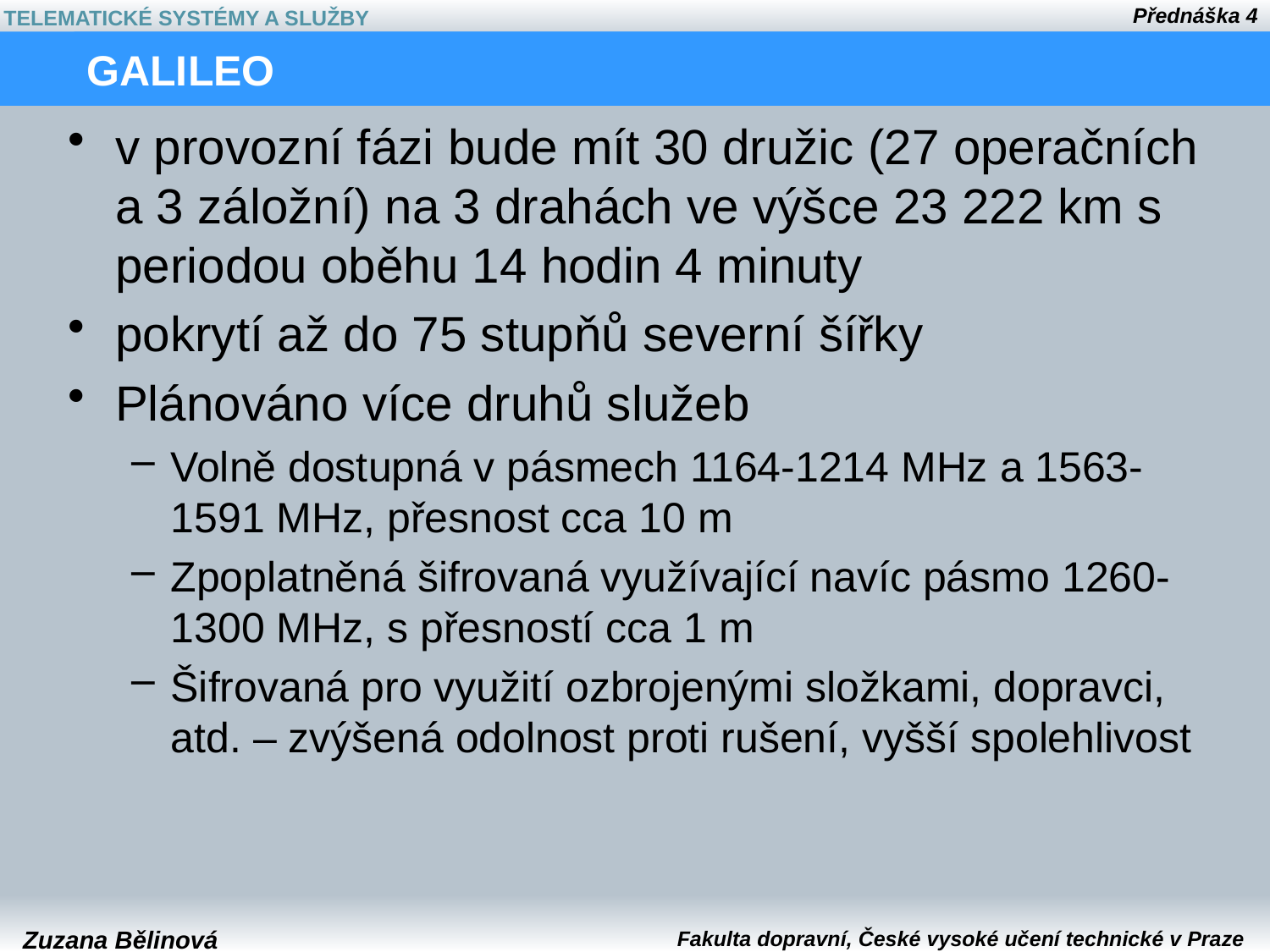

# GALILEO
v provozní fázi bude mít 30 družic (27 operačních a 3 záložní) na 3 drahách ve výšce 23 222 km s periodou oběhu 14 hodin 4 minuty
pokrytí až do 75 stupňů severní šířky
Plánováno více druhů služeb
Volně dostupná v pásmech 1164-1214 MHz a 1563-1591 MHz, přesnost cca 10 m
Zpoplatněná šifrovaná využívající navíc pásmo 1260-1300 MHz, s přesností cca 1 m
Šifrovaná pro využití ozbrojenými složkami, dopravci, atd. – zvýšená odolnost proti rušení, vyšší spolehlivost